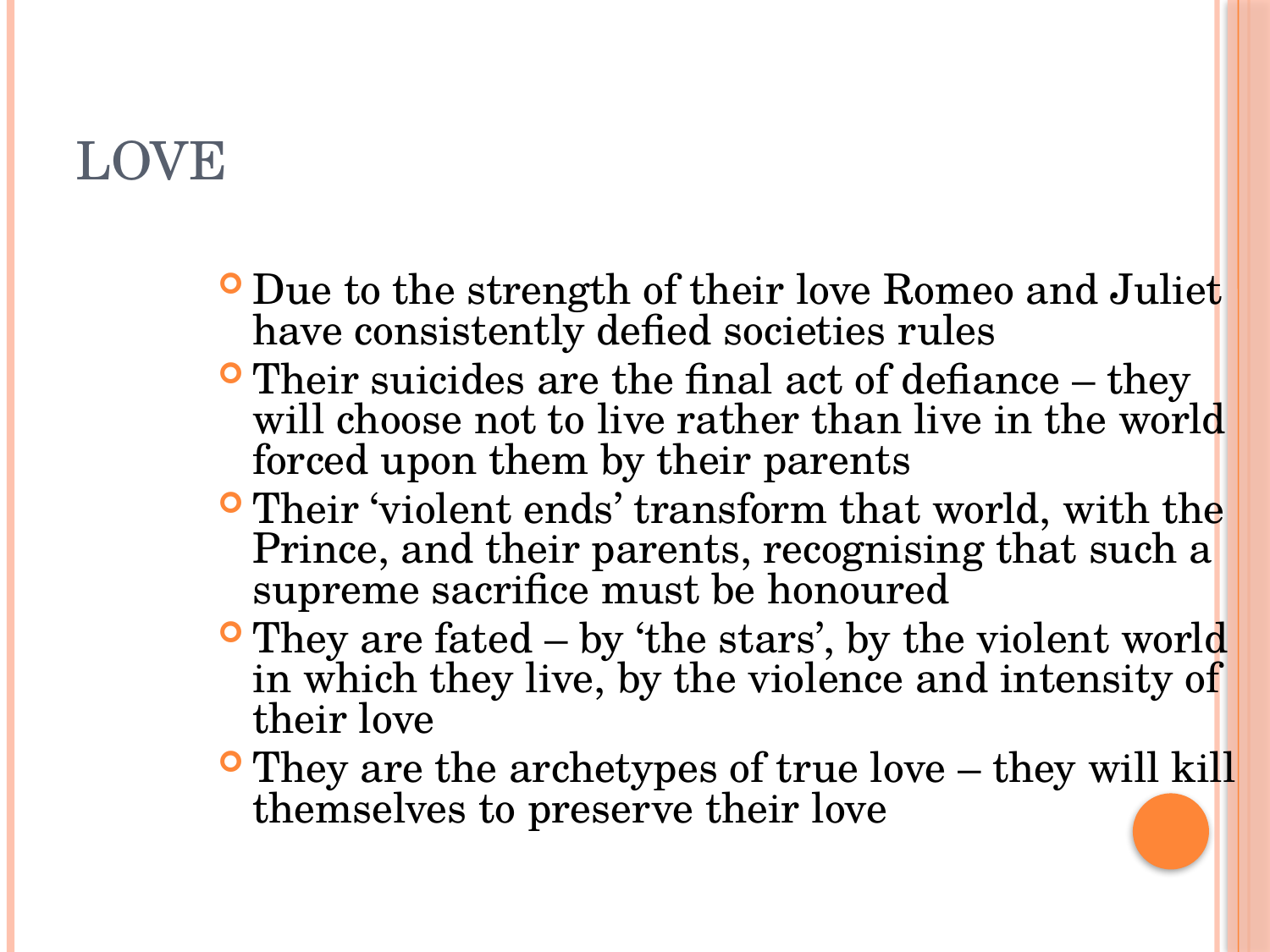

# Love
Due to the strength of their love Romeo and Juliet have consistently defied societies rules
Their suicides are the final act of defiance – they will choose not to live rather than live in the world forced upon them by their parents
Their ‘violent ends’ transform that world, with the Prince, and their parents, recognising that such a supreme sacrifice must be honoured
They are fated – by ‘the stars’, by the violent world in which they live, by the violence and intensity of their love
They are the archetypes of true love – they will kill themselves to preserve their love